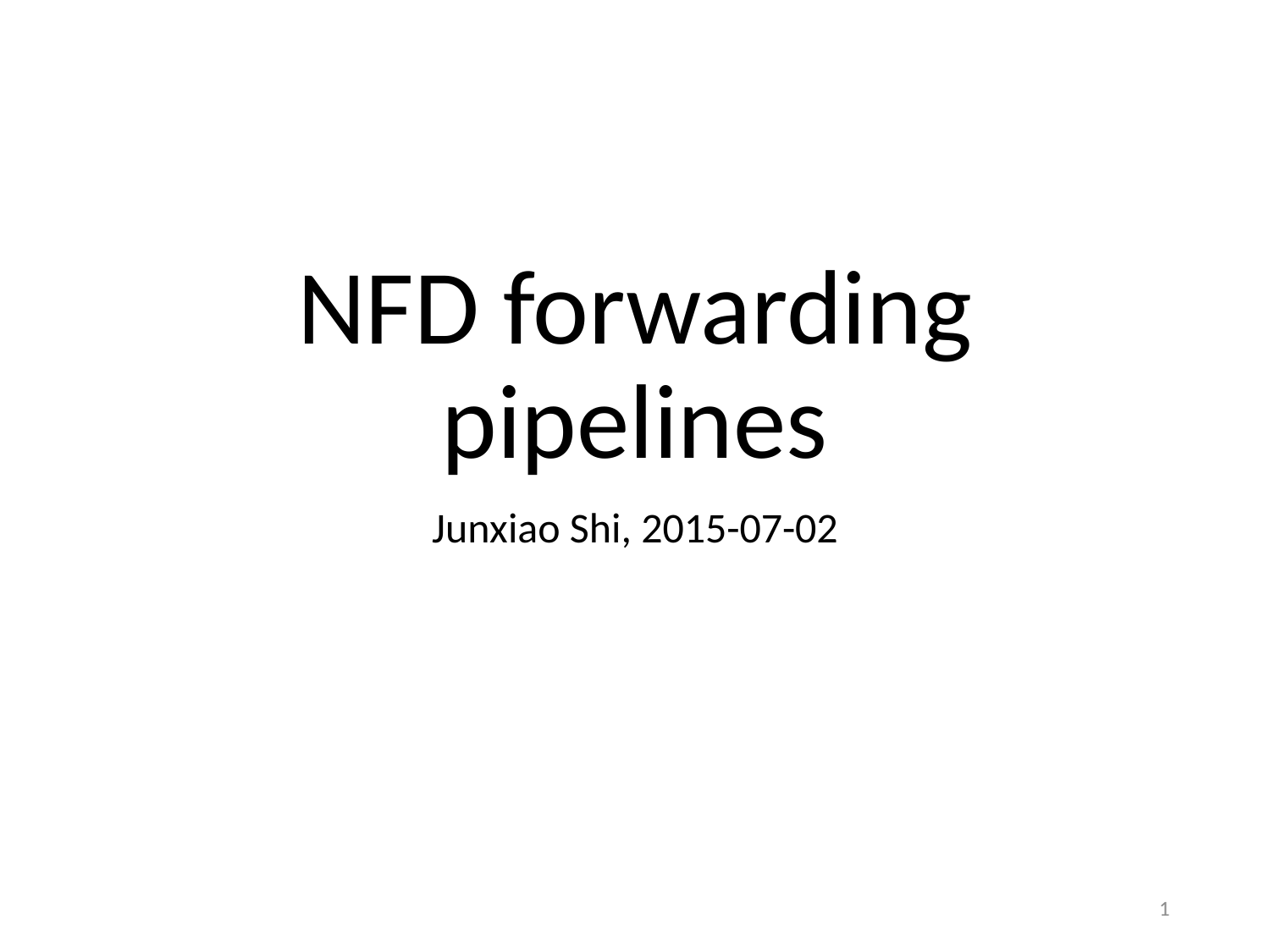

# NFD forwarding pipelines
Junxiao Shi, 2015-07-02
1